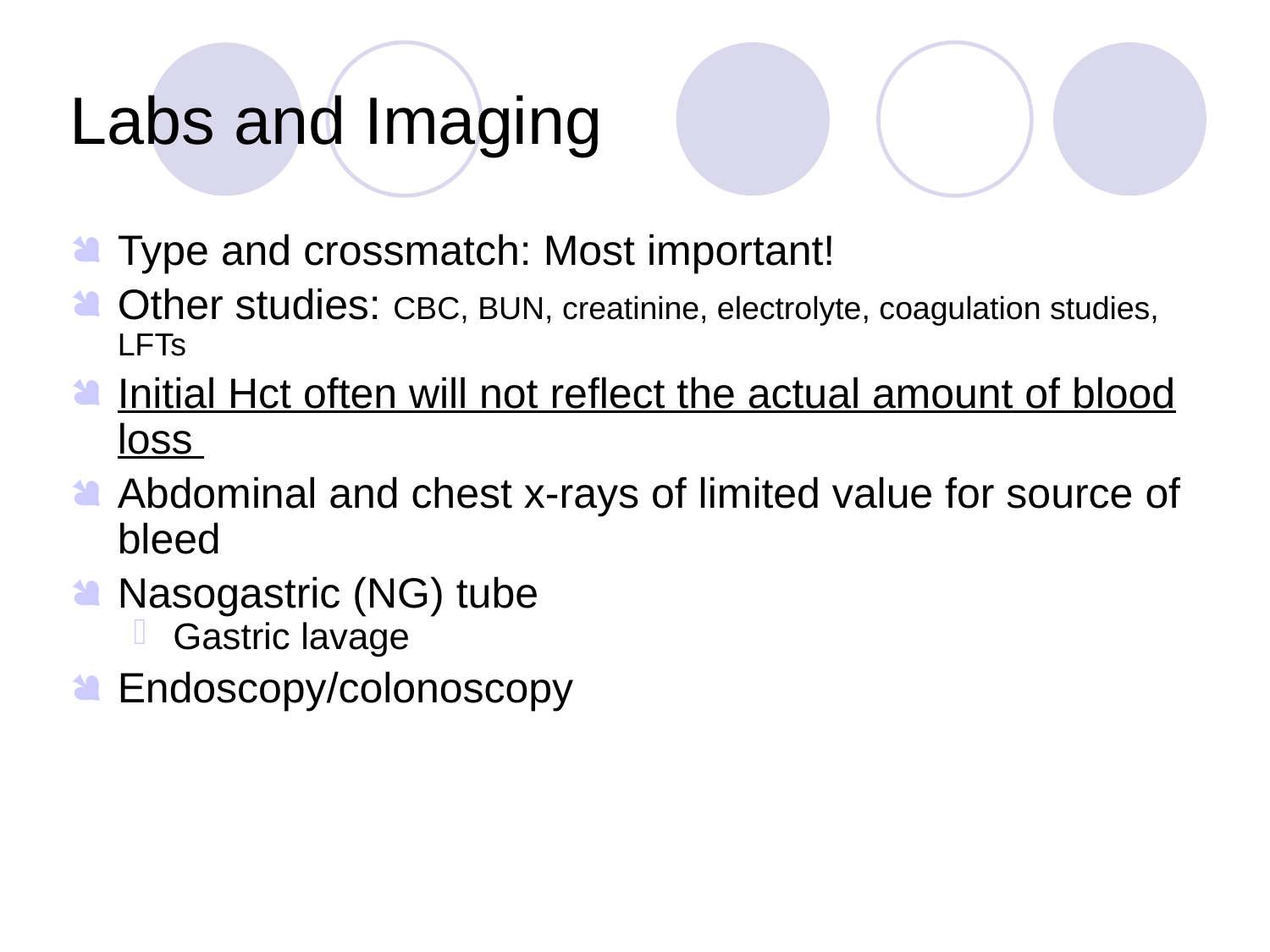

Labs and Imaging
Type and crossmatch: Most important!
Other studies: CBC, BUN, creatinine, electrolyte, coagulation studies, LFTs
Initial Hct often will not reflect the actual amount of blood loss
Abdominal and chest x-rays of limited value for source of bleed
Nasogastric (NG) tube
Gastric lavage
Endoscopy/colonoscopy